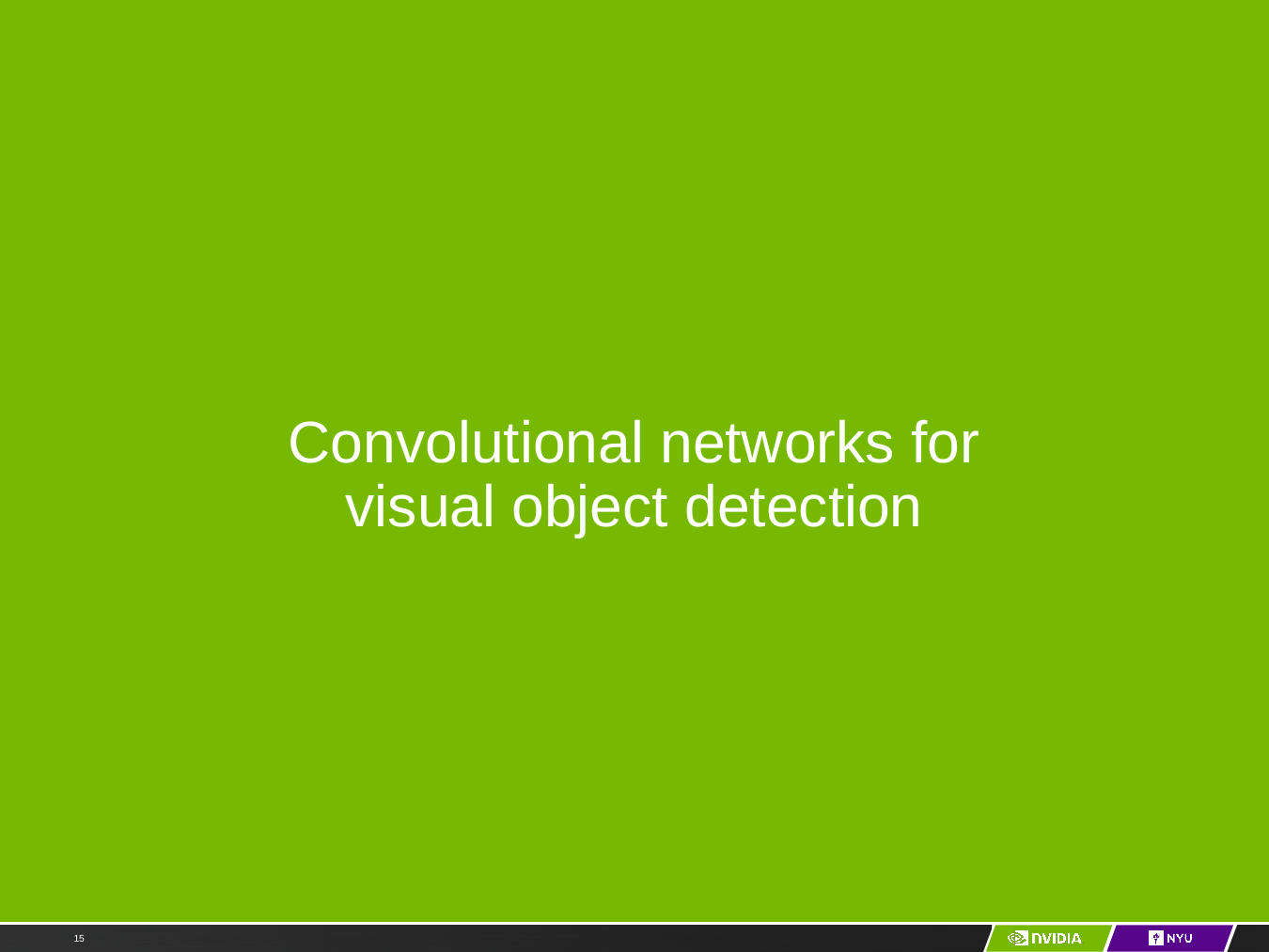

# Convolutional networks for visual object detection